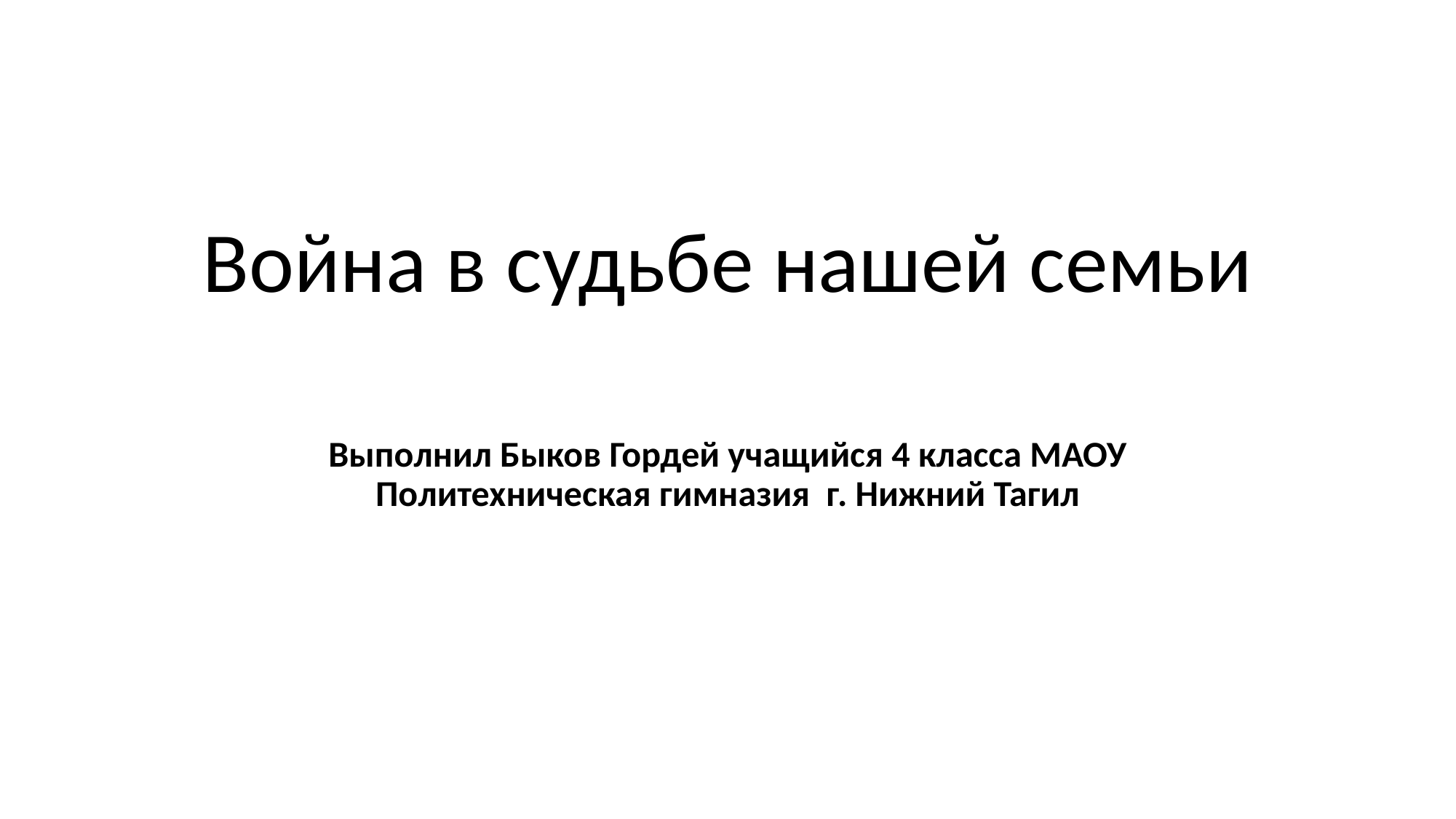

# Война в судьбе нашей семьи
Выполнил Быков Гордей учащийся 4 класса МАОУ Политехническая гимназия  г. Нижний Тагил